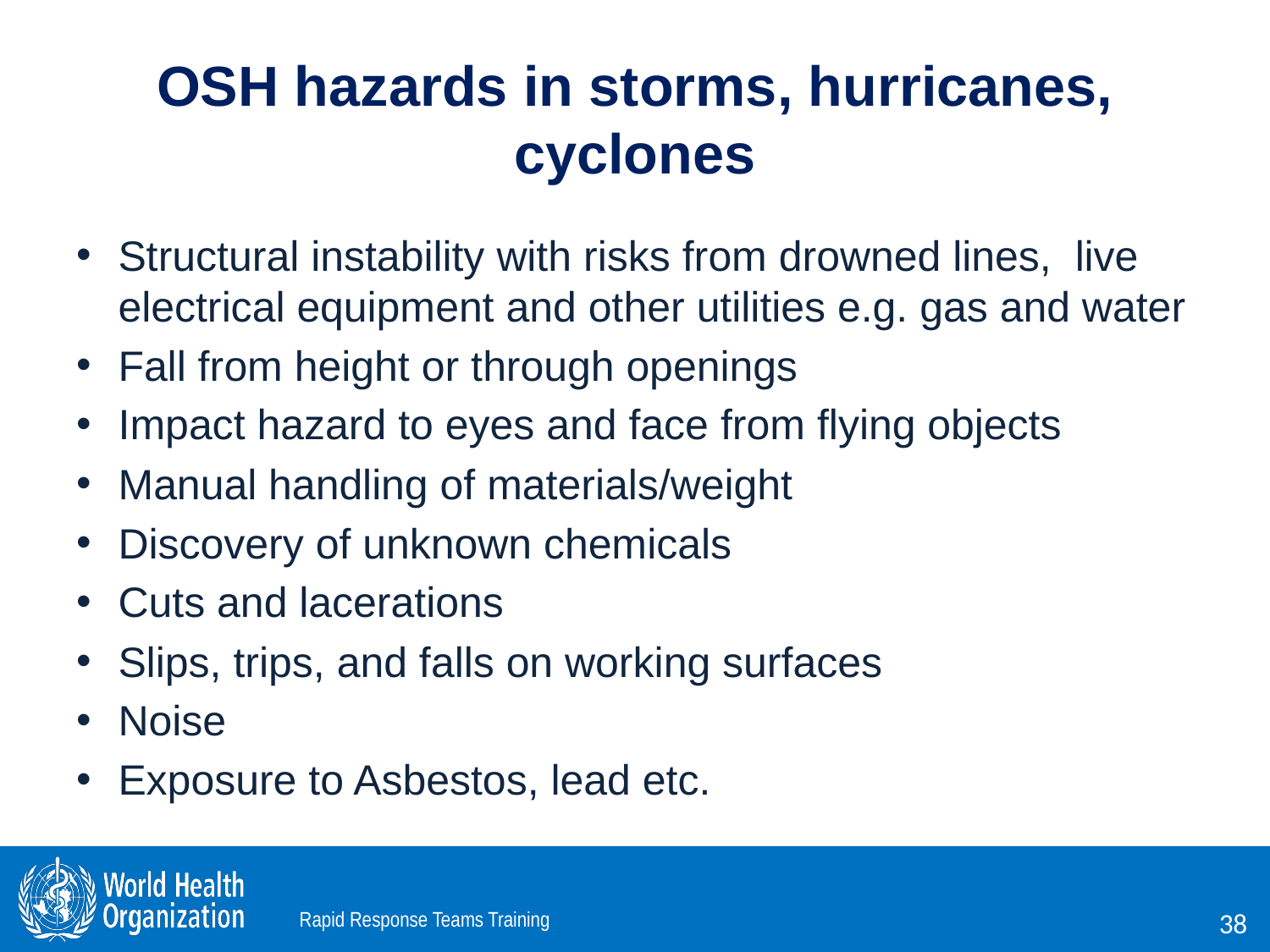

# OSH hazards in storms, hurricanes, cyclones
Structural instability with risks from drowned lines,  live electrical equipment and other utilities e.g. gas and water
Fall from height or through openings
Impact hazard to eyes and face from flying objects
Manual handling of materials/weight
Discovery of unknown chemicals
Cuts and lacerations
Slips, trips, and falls on working surfaces
Noise
Exposure to Asbestos, lead etc.